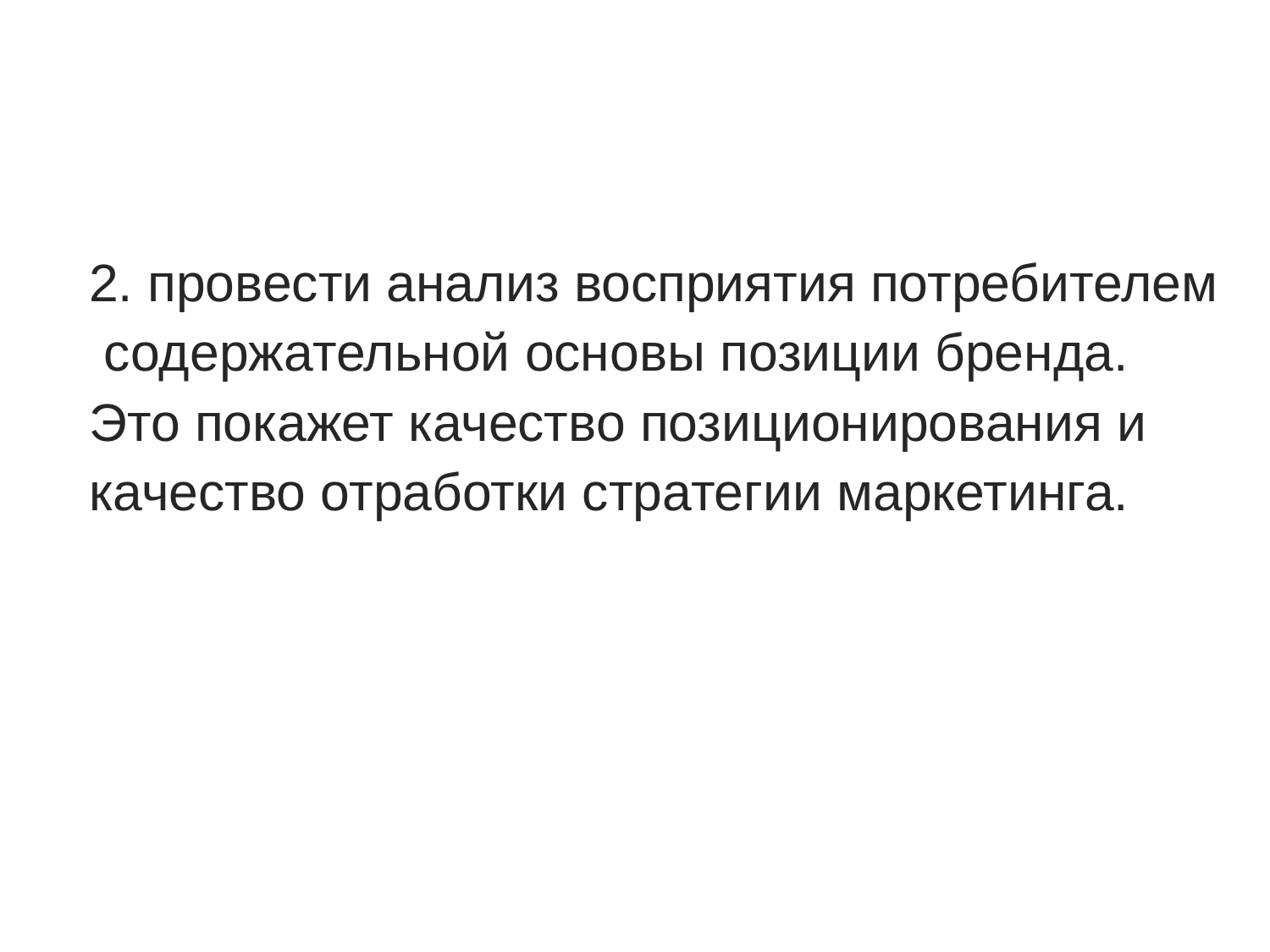

2. провести анализ восприятия потребителем  содержательной основы позиции бренда. Это покажет качество позиционирования и качество отработки стратегии маркетинга.